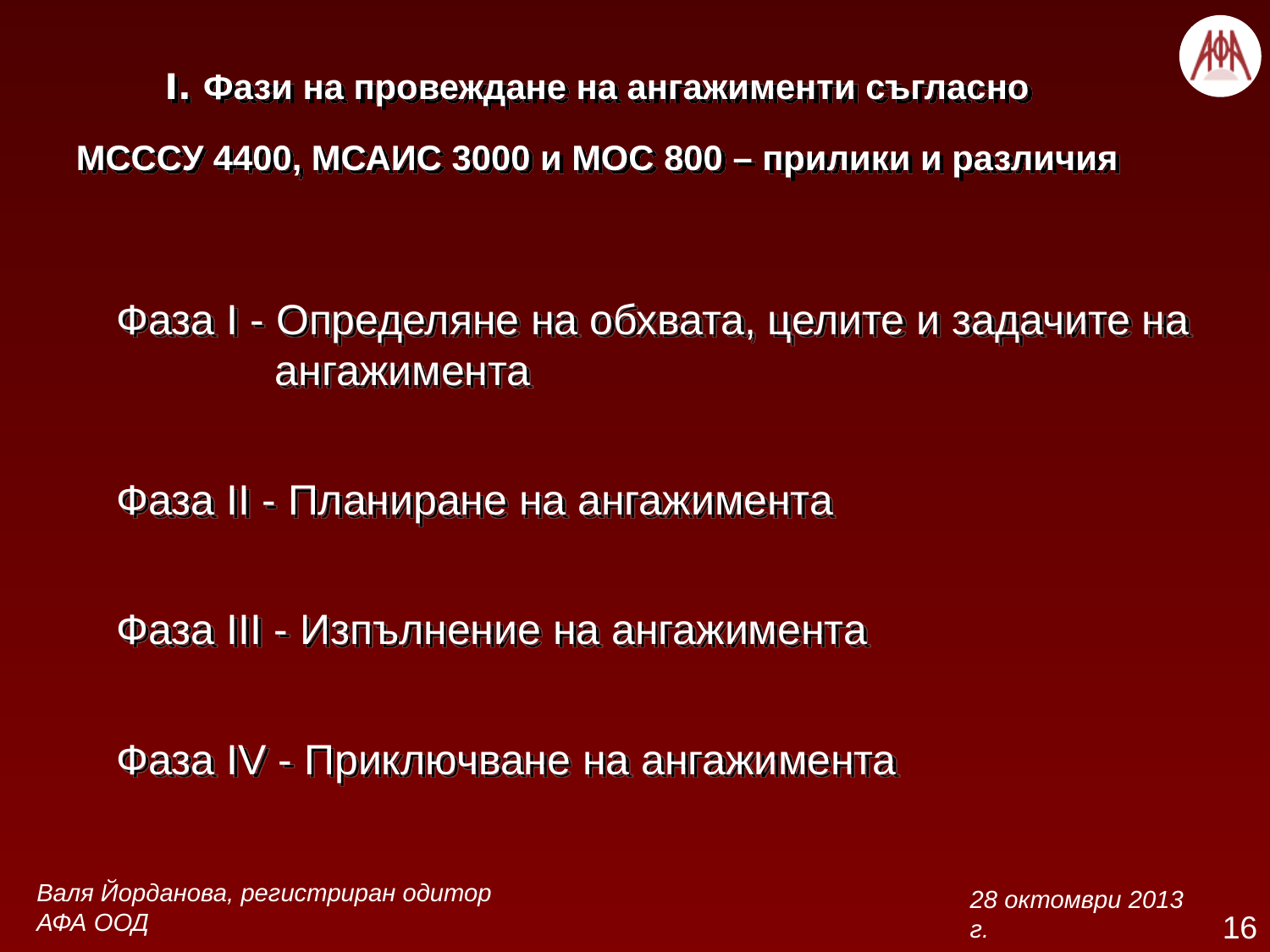

# І. Фази на провеждане на ангажименти съгласно МСССУ 4400, МСАИС 3000 и МОС 800 – прилики и различия
Фаза I - Определяне на обхвата, целите и задачите на    	ангажимента

Фаза II - Планиране на ангажимента

Фаза III - Изпълнение на ангажимента

Фаза IV - Приключване на ангажимента